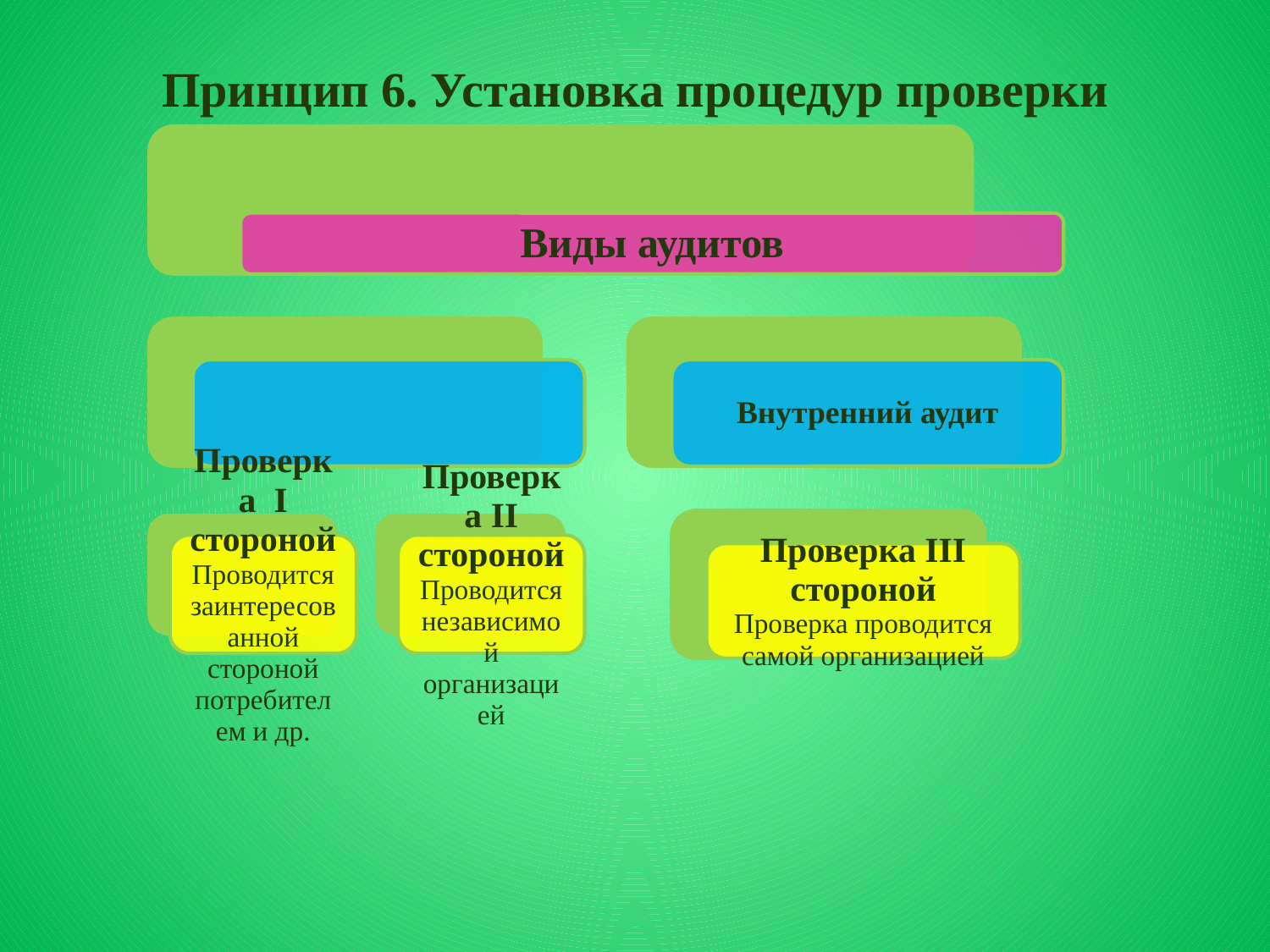

# Принцип 6. Установка процедур проверки
Проверка  I стороной
Проводится заинтересованной стороной потребителем и др.
Проверка II стороной
Проводится независимой организацией
Внутренний аудит
Проверка III стороной
Проверка проводится самой организацией
Виды аудитов